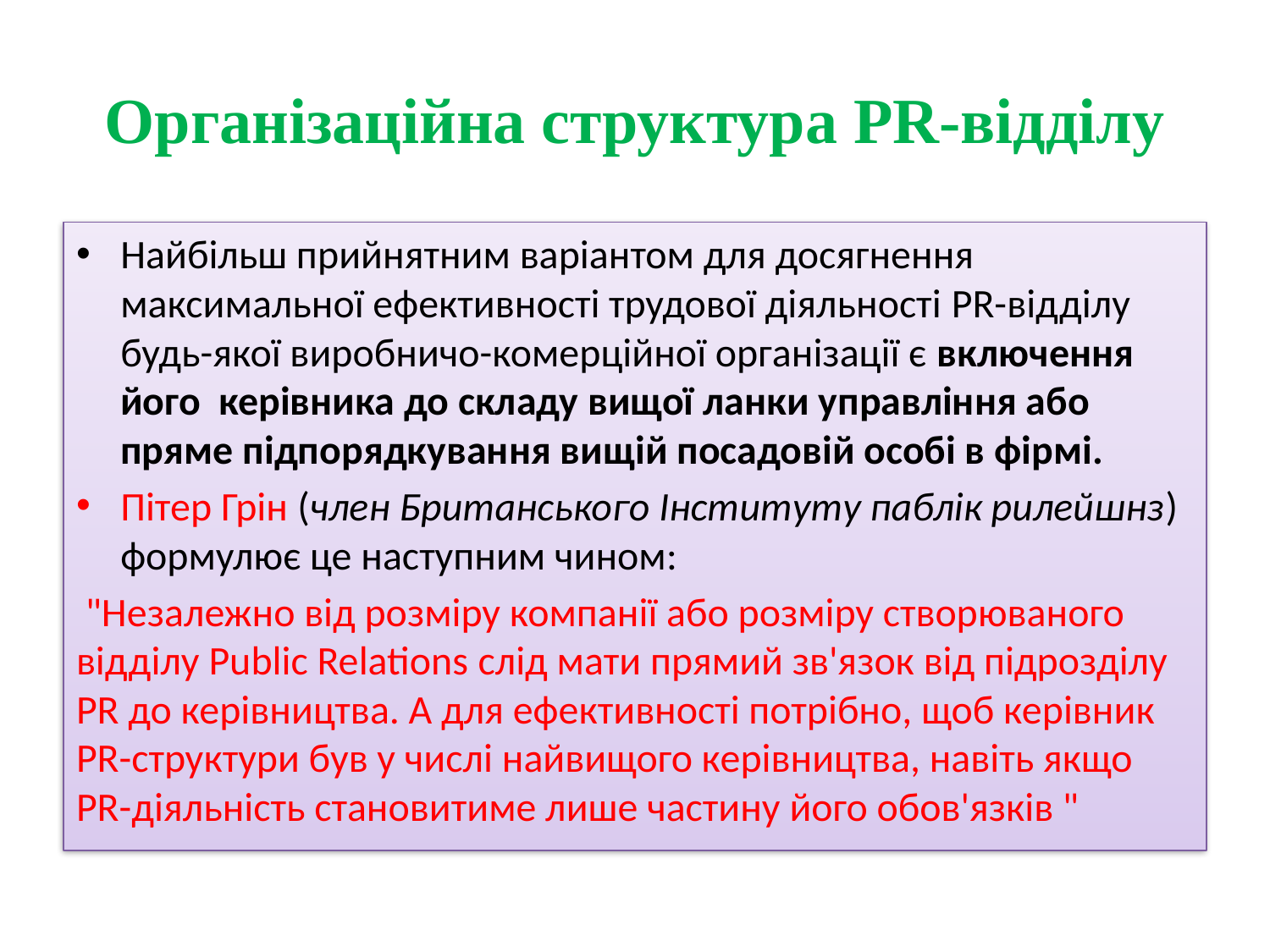

# Організаційна структура PR-відділу
Найбільш прийнятним варіантом для досягнення максимальної ефективності трудової діяльності PR-відділу будь-якої виробничо-комерційної організації є включення його  керівника до складу вищої ланки управління або пряме підпорядкування вищій посадовій особі в фірмі.
Пітер Грін (член Британського Інституту паблік рилейшнз) формулює це наступним чином:
 "Незалежно від розміру компанії або розміру створюваного відділу Public Relations слід мати прямий зв'язок від підрозділу PR до керівництва. А для ефективності потрібно, щоб керівник PR-структури був у числі найвищого керівництва, навіть якщо PR-діяльність становитиме лише частину його обов'язків "